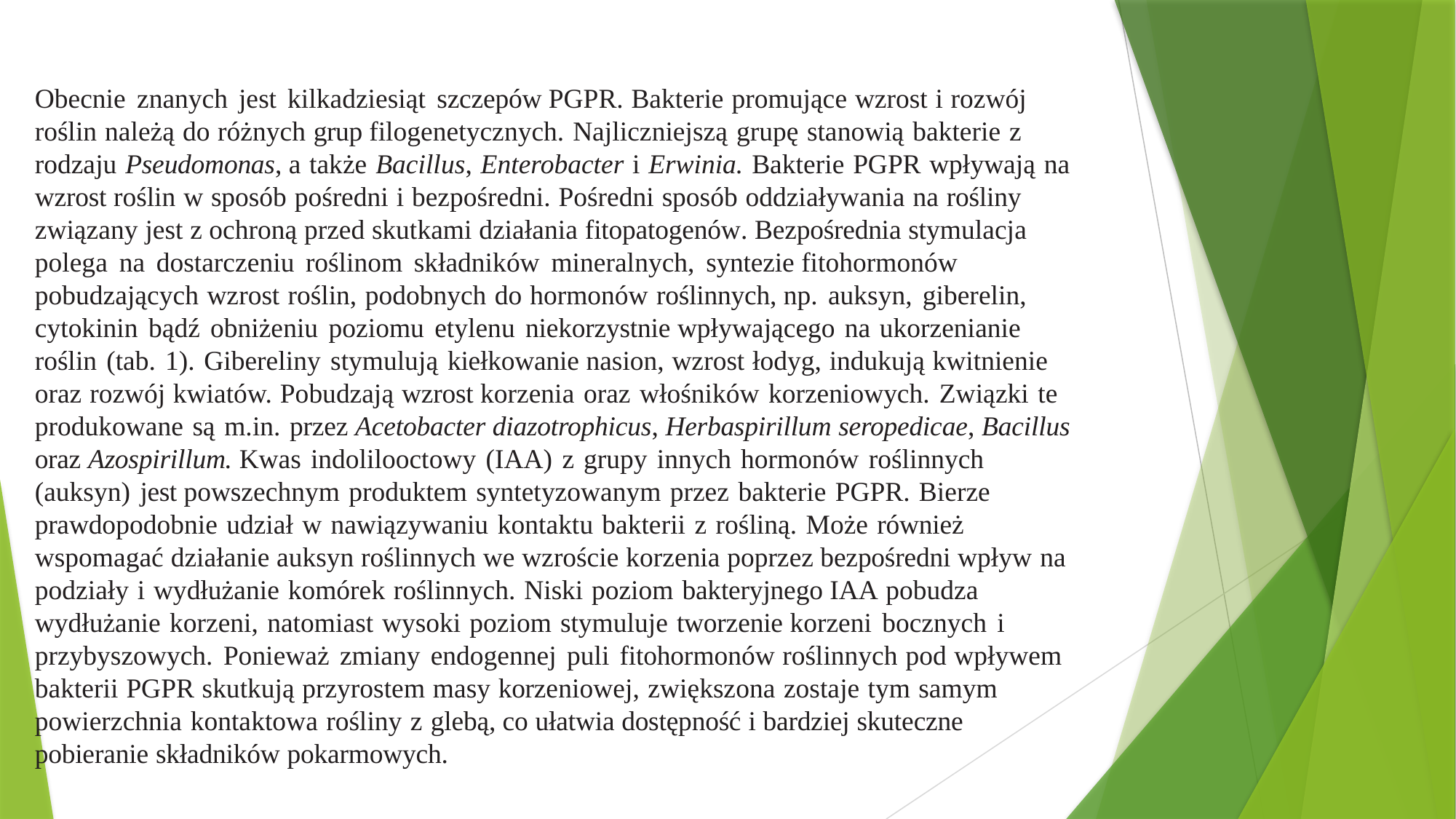

Obecnie znanych jest kilkadziesiąt szczepów PGPR. Bakterie promujące wzrost i rozwój roślin należą do różnych grup filogenetycznych. Najliczniejszą grupę stanowią bakterie z rodzaju Pseudomonas, a także Bacillus, Enterobacter i Erwinia. Bakterie PGPR wpływają na wzrost roślin w sposób pośredni i bezpośredni. Pośredni sposób oddziaływania na rośliny związany jest z ochroną przed skutkami działania fitopatogenów. Bezpośrednia stymulacja polega na dostarczeniu roślinom składników mineralnych, syntezie fitohormonów pobudzających wzrost roślin, podobnych do hormonów roślinnych, np. auksyn, giberelin, cytokinin bądź obniżeniu poziomu etylenu niekorzystnie wpływającego na ukorzenianie roślin (tab. 1). Gibereliny stymulują kiełkowanie nasion, wzrost łodyg, indukują kwitnienie oraz rozwój kwiatów. Pobudzają wzrost korzenia oraz włośników korzeniowych. Związki te produkowane są m.in. przez Acetobacter diazotrophicus, Herbaspirillum seropedicae, Bacillus oraz Azospirillum. Kwas indolilooctowy (IAA) z grupy innych hormonów roślinnych (auksyn) jest powszechnym produktem syntetyzowanym przez bakterie PGPR. Bierze prawdopodobnie udział w nawiązywaniu kontaktu bakterii z rośliną. Może również wspomagać działanie auksyn roślinnych we wzroście korzenia poprzez bezpośredni wpływ na podziały i wydłużanie komórek roślinnych. Niski poziom bakteryjnego IAA pobudza wydłużanie korzeni, natomiast wysoki poziom stymuluje tworzenie korzeni bocznych i przybyszowych. Ponieważ zmiany endogennej puli fitohormonów roślinnych pod wpływem bakterii PGPR skutkują przyrostem masy korzeniowej, zwiększona zostaje tym samym powierzchnia kontaktowa rośliny z glebą, co ułatwia dostępność i bardziej skuteczne pobieranie składników pokarmowych.